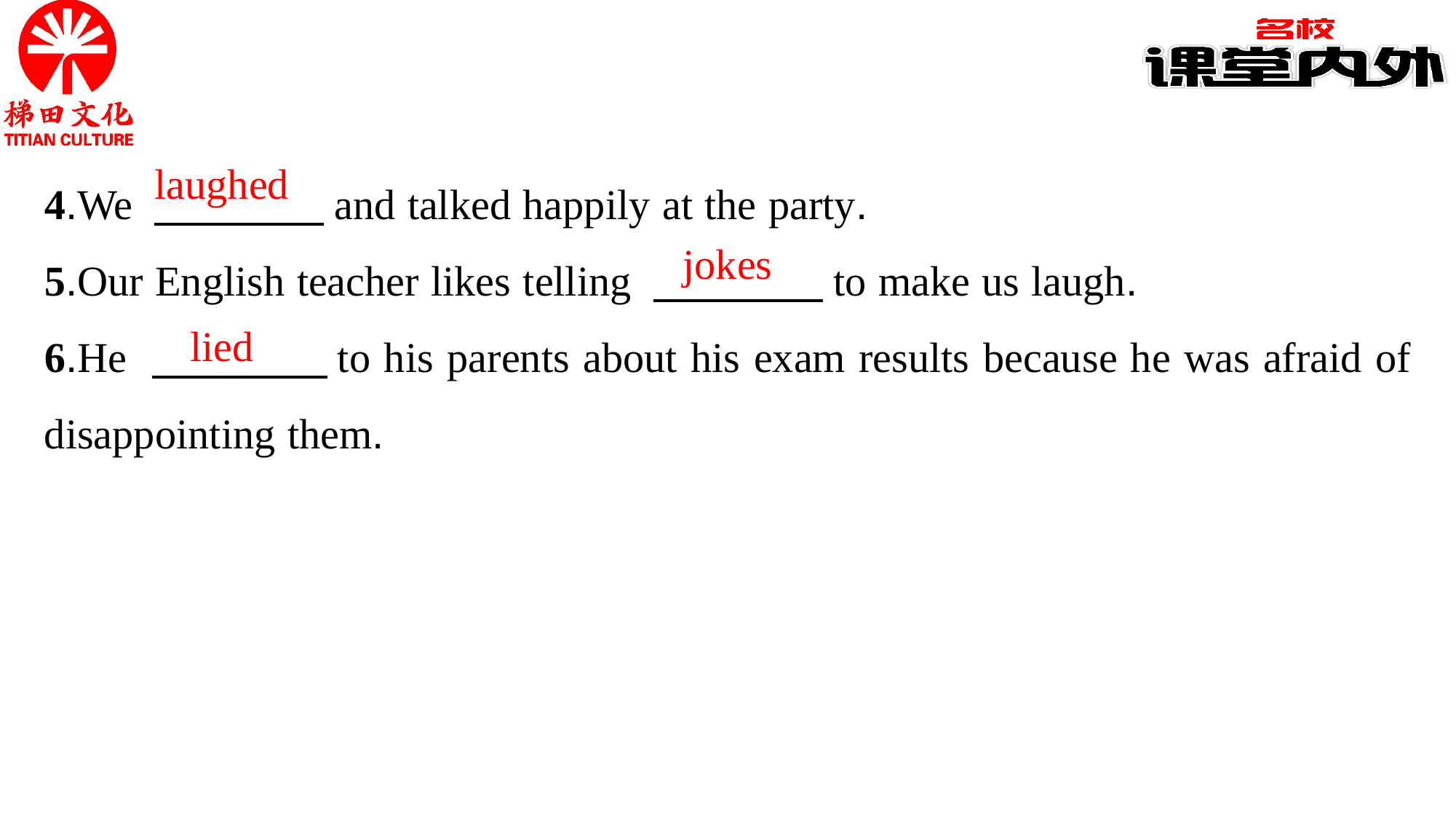

4.We 　　　　and talked happily at the party.
5.Our English teacher likes telling 　　　　to make us laugh.
6.He 　　　　to his parents about his exam results because he was afraid of disappointing them.
laughed
jokes
lied